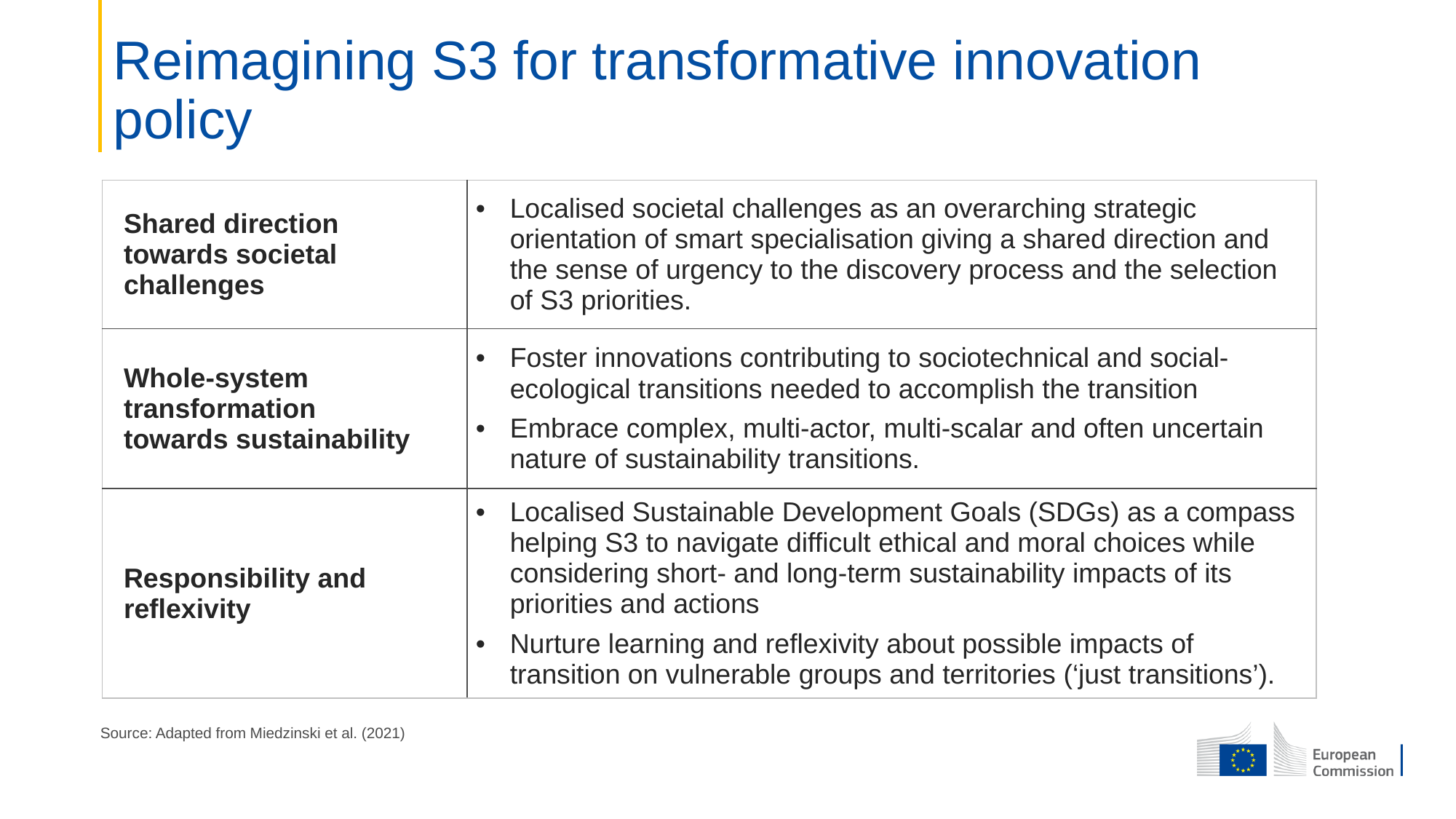

# Reimagining S3 for transformative innovation policy
| Shared direction towards societal challenges | Localised societal challenges as an overarching strategic orientation of smart specialisation giving a shared direction and the sense of urgency to the discovery process and the selection of S3 priorities. |
| --- | --- |
| Whole-system transformation towards sustainability | Foster innovations contributing to sociotechnical and social-ecological transitions needed to accomplish the transition Embrace complex, multi-actor, multi-scalar and often uncertain nature of sustainability transitions. |
| Responsibility and reflexivity | Localised Sustainable Development Goals (SDGs) as a compass helping S3 to navigate difficult ethical and moral choices while considering short- and long-term sustainability impacts of its priorities and actions Nurture learning and reflexivity about possible impacts of transition on vulnerable groups and territories (‘just transitions’). |
Source: Adapted from Miedzinski et al. (2021)